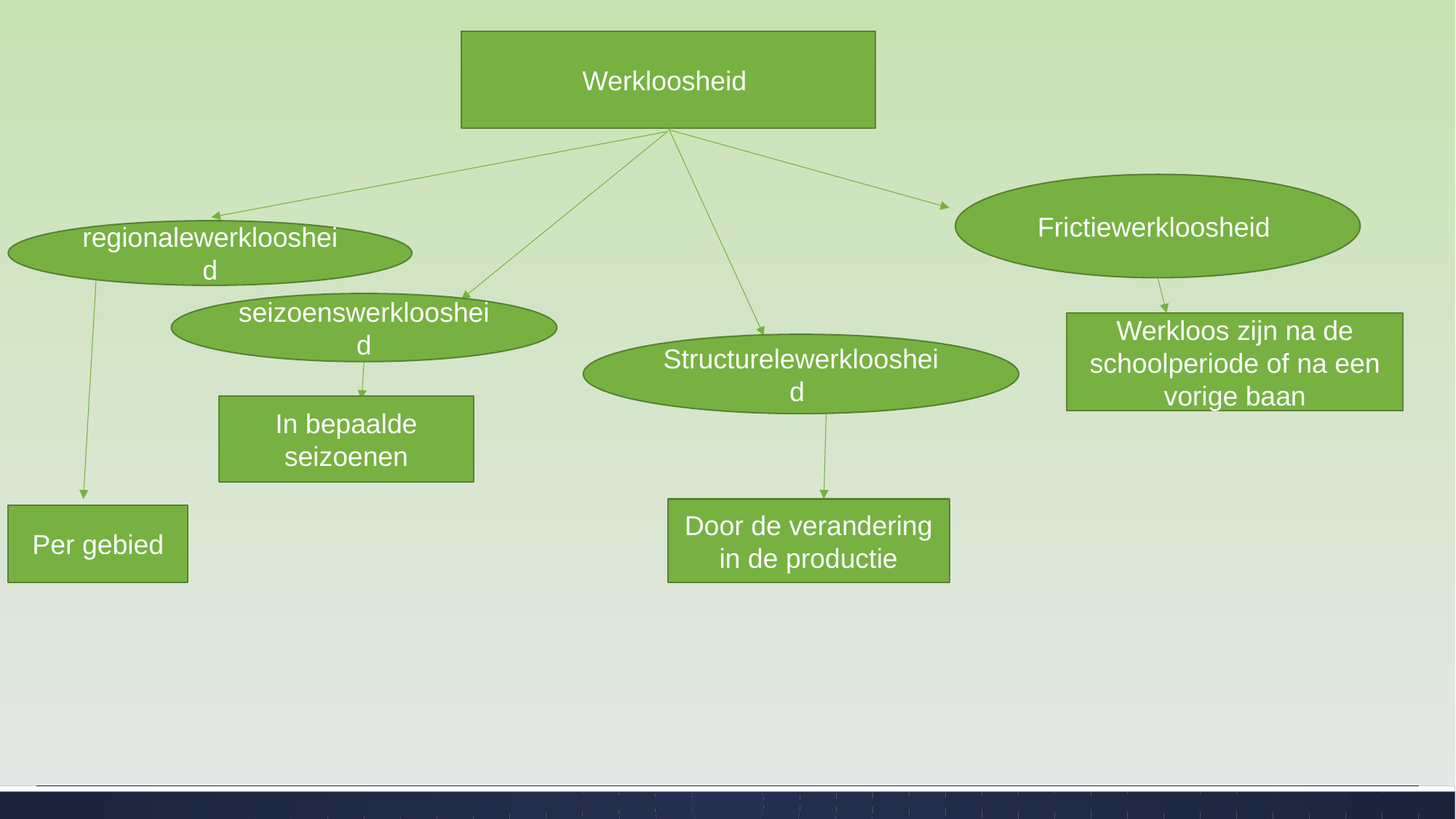

Werkloosheid
Frictiewerkloosheid
regionalewerkloosheid
seizoenswerkloosheid
Werkloos zijn na de schoolperiode of na een vorige baan
Structurelewerkloosheid
In bepaalde seizoenen
Door de verandering in de productie
Per gebied